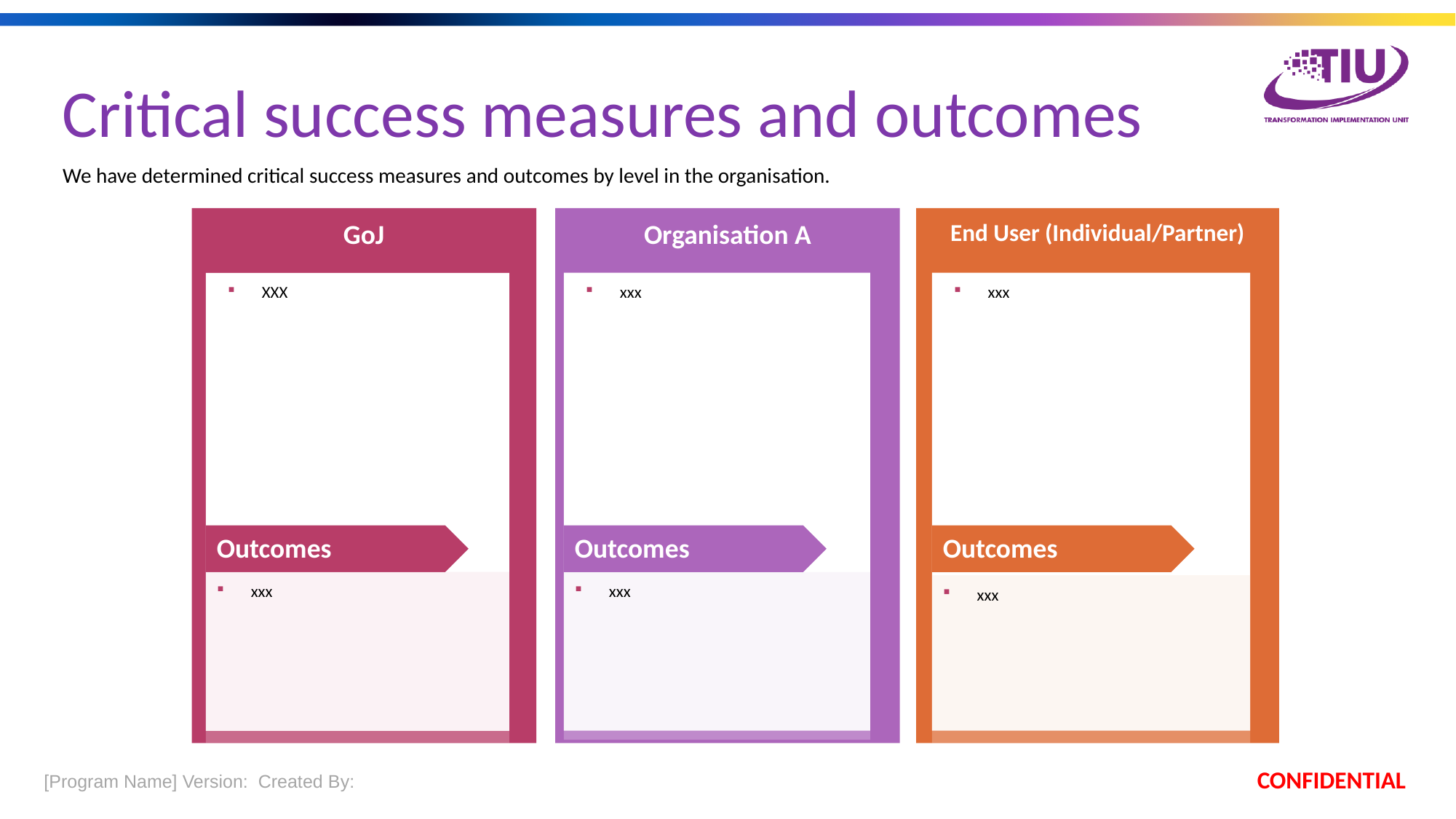

Critical success measures and outcomes
We have determined critical success measures and outcomes by level in the organisation.
End User (Individual/Partner)
Organisation A
GoJ
xxx

xxx

XXX
Outcomes
Outcomes
Outcomes
xxx
xxx
xxx
 [Program Name] Version:  Created By:
CONFIDENTIAL